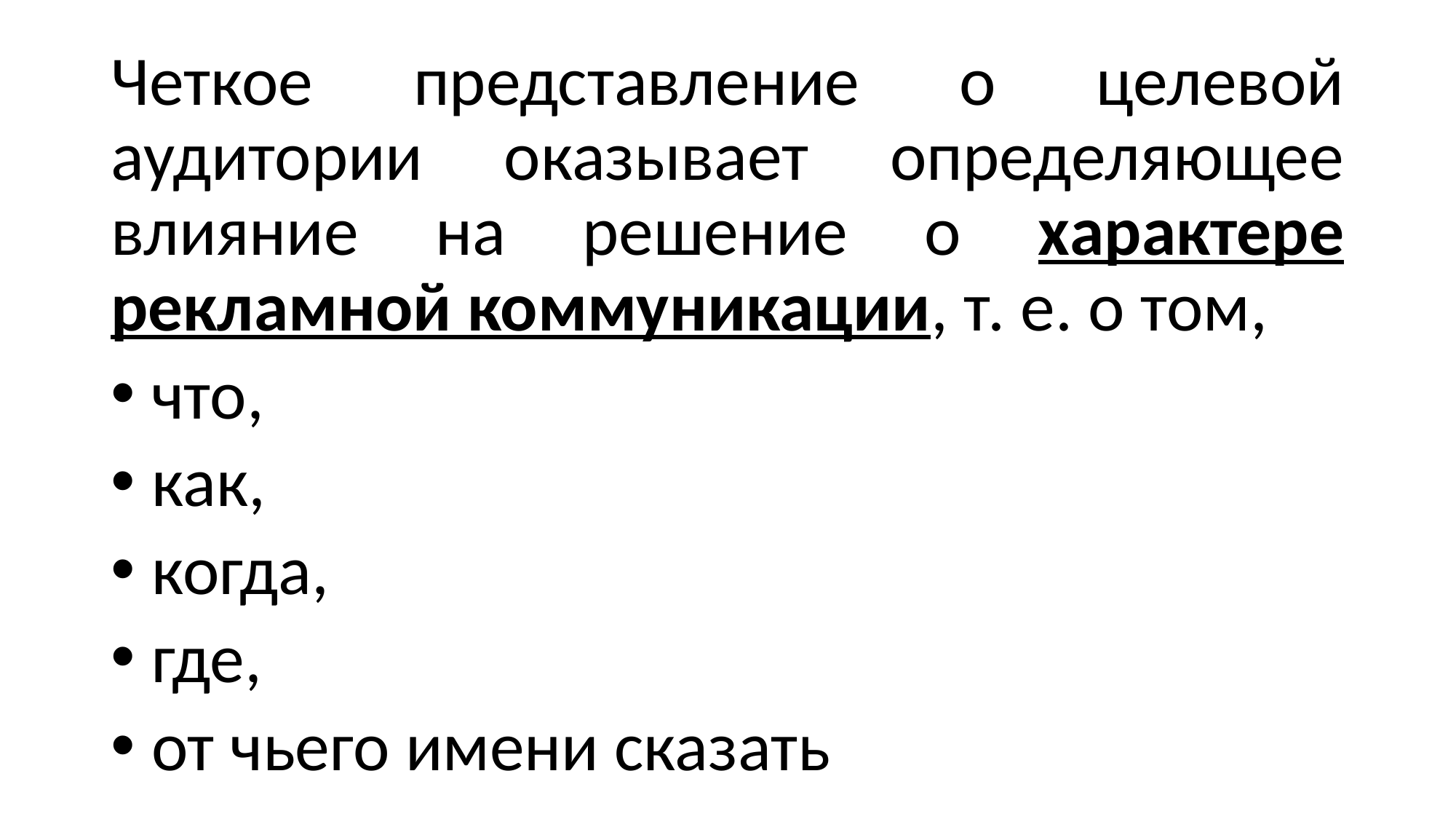

Четкое представление о целевой аудитории оказывает определяющее влияние на решение о характере рекламной коммуникации, т. е. о том,
 что,
 как,
 когда,
 где,
 от чьего имени сказать